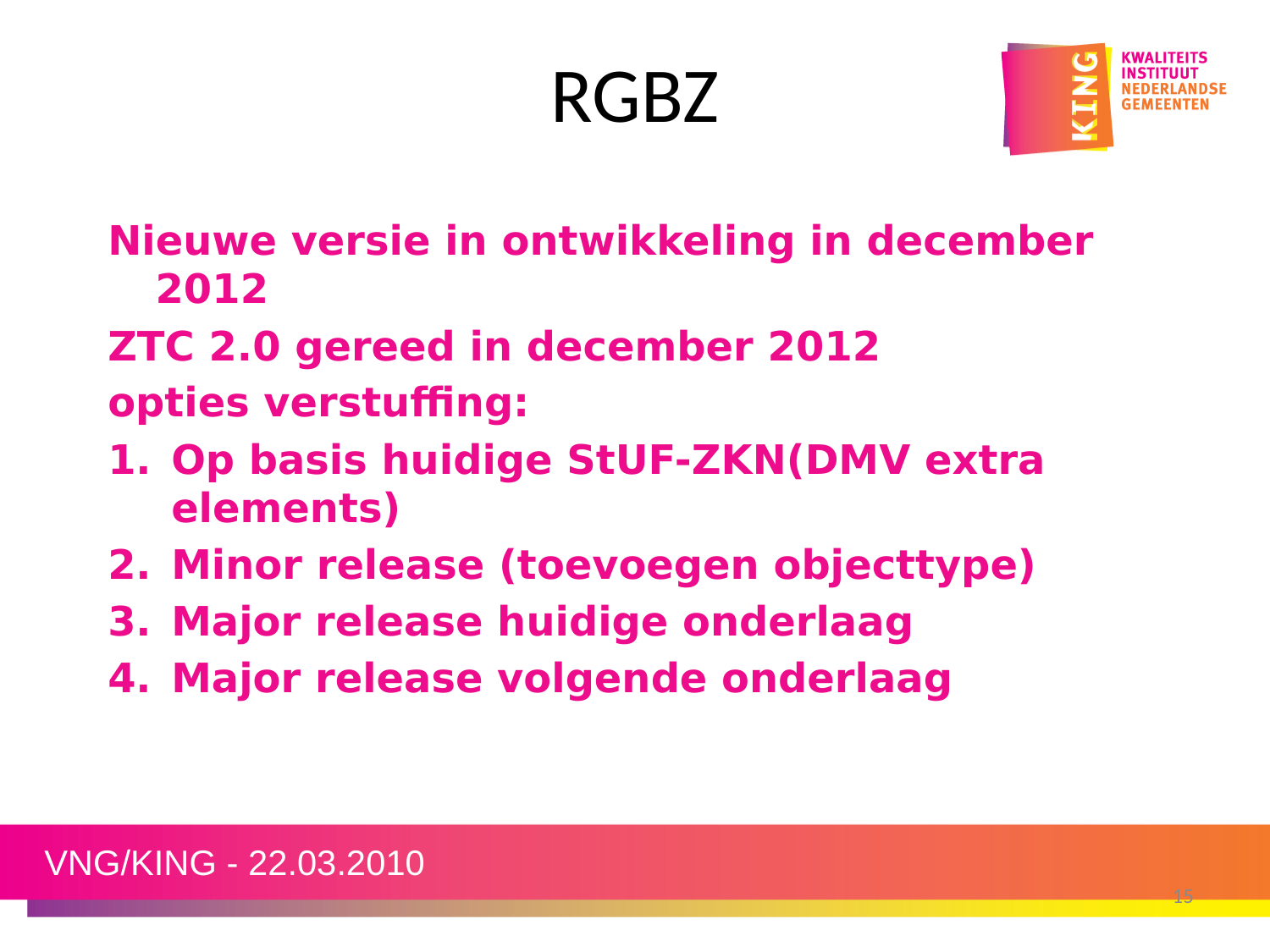

# RGBZ
Nieuwe versie in ontwikkeling in december 2012
ZTC 2.0 gereed in december 2012
opties verstuffing:
Op basis huidige StUF-ZKN(DMV extra elements)
Minor release (toevoegen objecttype)
Major release huidige onderlaag
Major release volgende onderlaag

VNG/KING - 22.03.2010
15